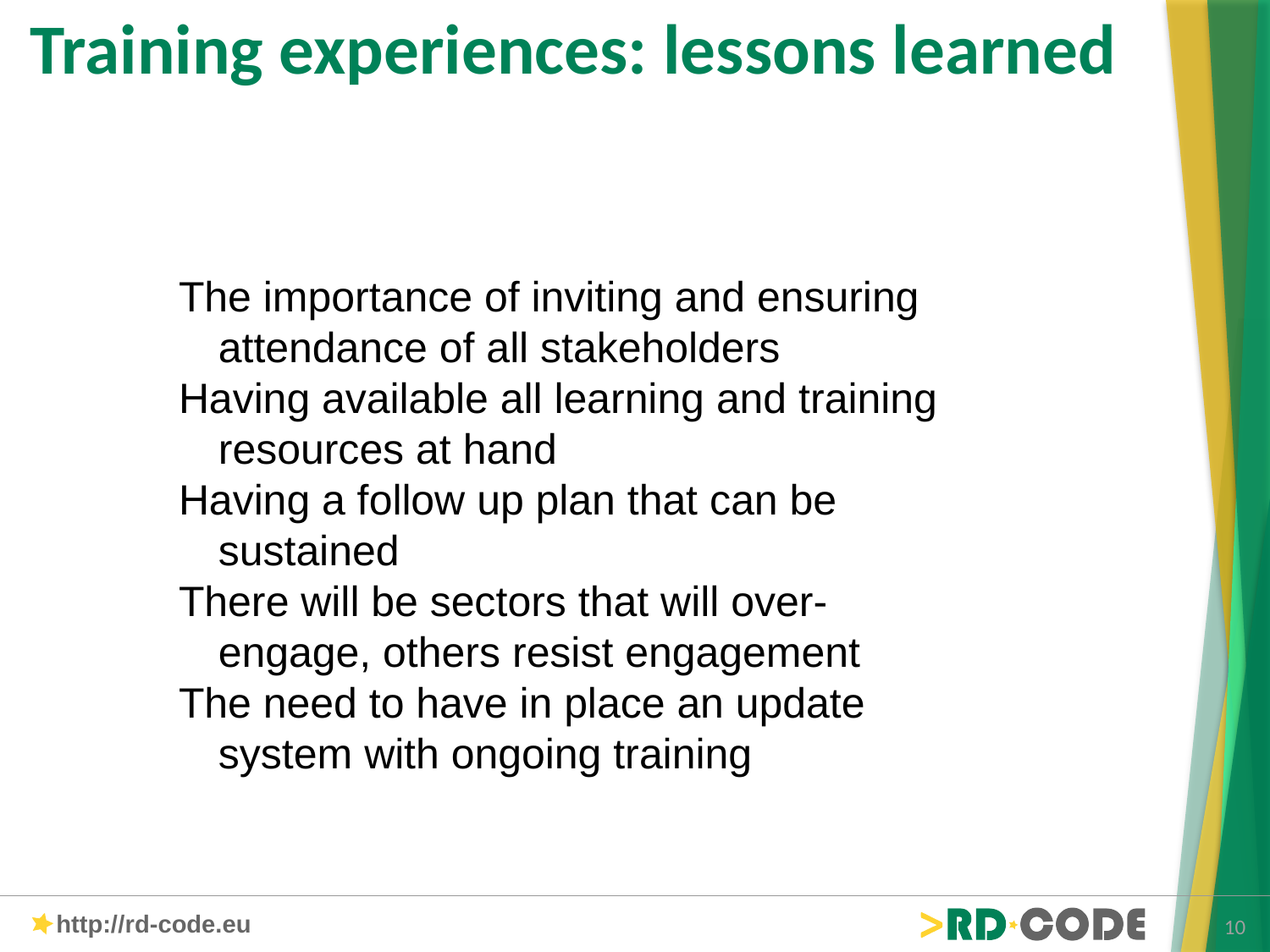

# Training experiences: lessons learned
The importance of inviting and ensuring attendance of all stakeholders
Having available all learning and training resources at hand
Having a follow up plan that can be sustained
There will be sectors that will over-engage, others resist engagement
The need to have in place an update system with ongoing training
10